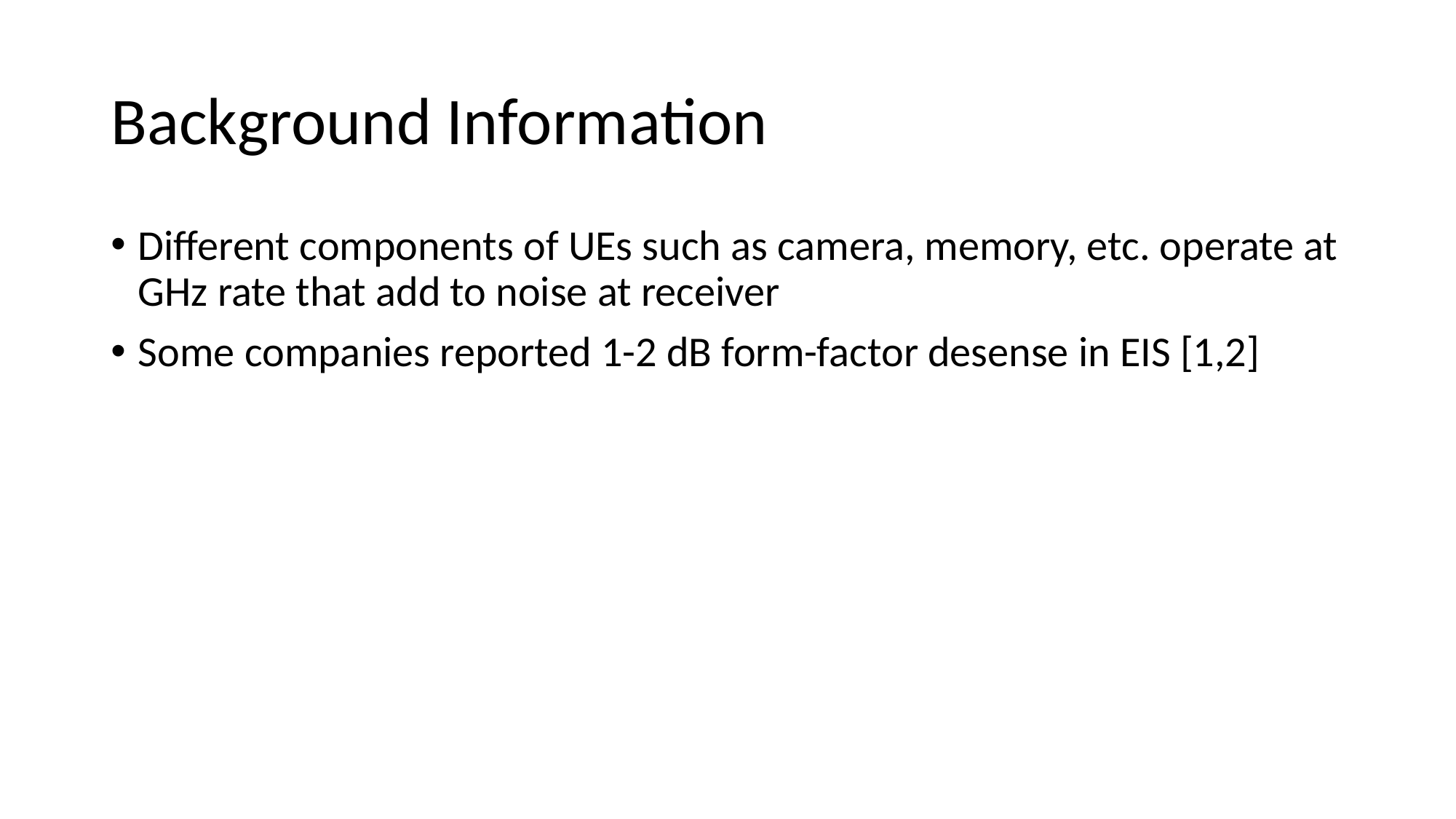

# Background Information
Different components of UEs such as camera, memory, etc. operate at GHz rate that add to noise at receiver
Some companies reported 1-2 dB form-factor desense in EIS [1,2]